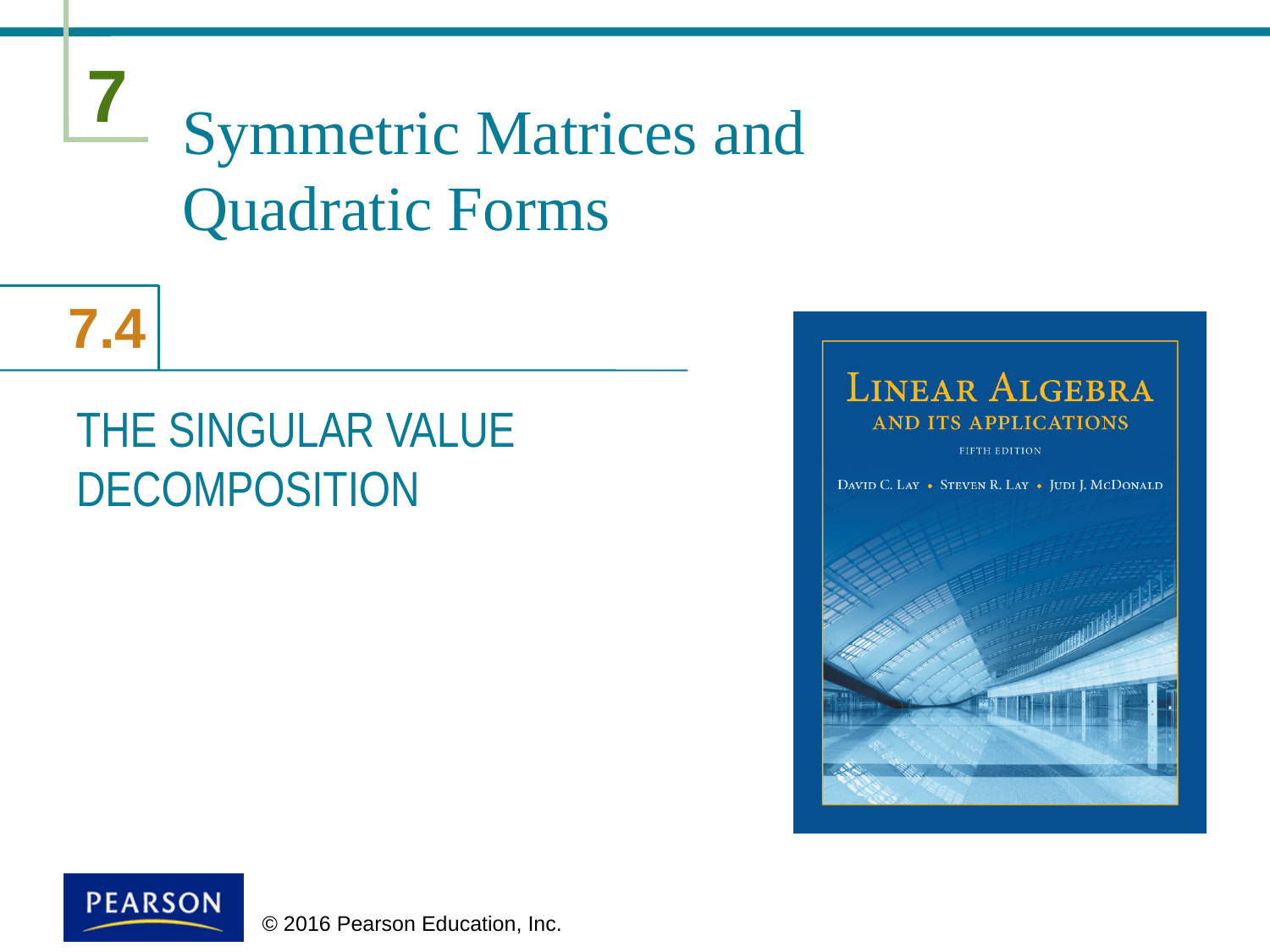

# Symmetric Matrices and Quadratic Forms
THE SINGULAR VALUE DECOMPOSITION
 © 2016 Pearson Education, Inc.